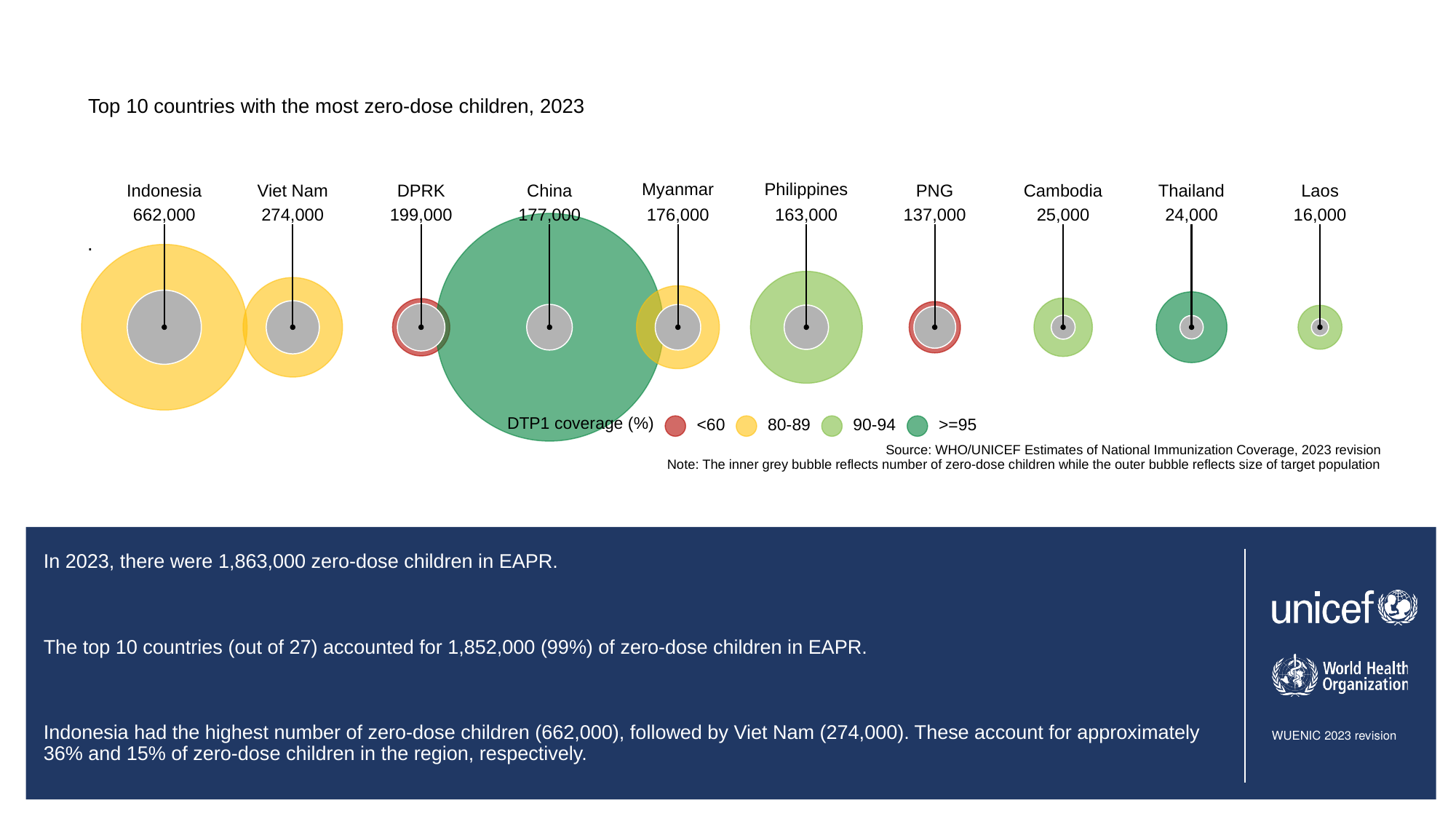

Top 10 countries with the most zero-dose children, 2023

Myanmar
Philippines
China
PNG
Cambodia
Indonesia
Viet Nam
Thailand
Laos
DPRK

662,000
274,000
199,000
177,000
176,000
163,000
137,000
25,000
24,000
16,000

.

DTP1 coverage (%)
<60
80-89
90-94
>=95
Source: WHO/UNICEF Estimates of National Immunization Coverage, 2023 revision
Note: The inner grey bubble reflects number of zero-dose children while the outer bubble reflects size of target population
# In 2023, there were 1,863,000 zero-dose children in EAPR.

The top 10 countries (out of 27) accounted for 1,852,000 (99%) of zero-dose children in EAPR.

Indonesia had the highest number of zero-dose children (662,000), followed by Viet Nam (274,000). These account for approximately 36% and 15% of zero-dose children in the region, respectively.

Absolute numbers of zero-dose children is driven by a combination of birth cohort size and programme performance, as such, large birth cohort countries may have a large number of zero-dose children despite higher coverage than other countries.